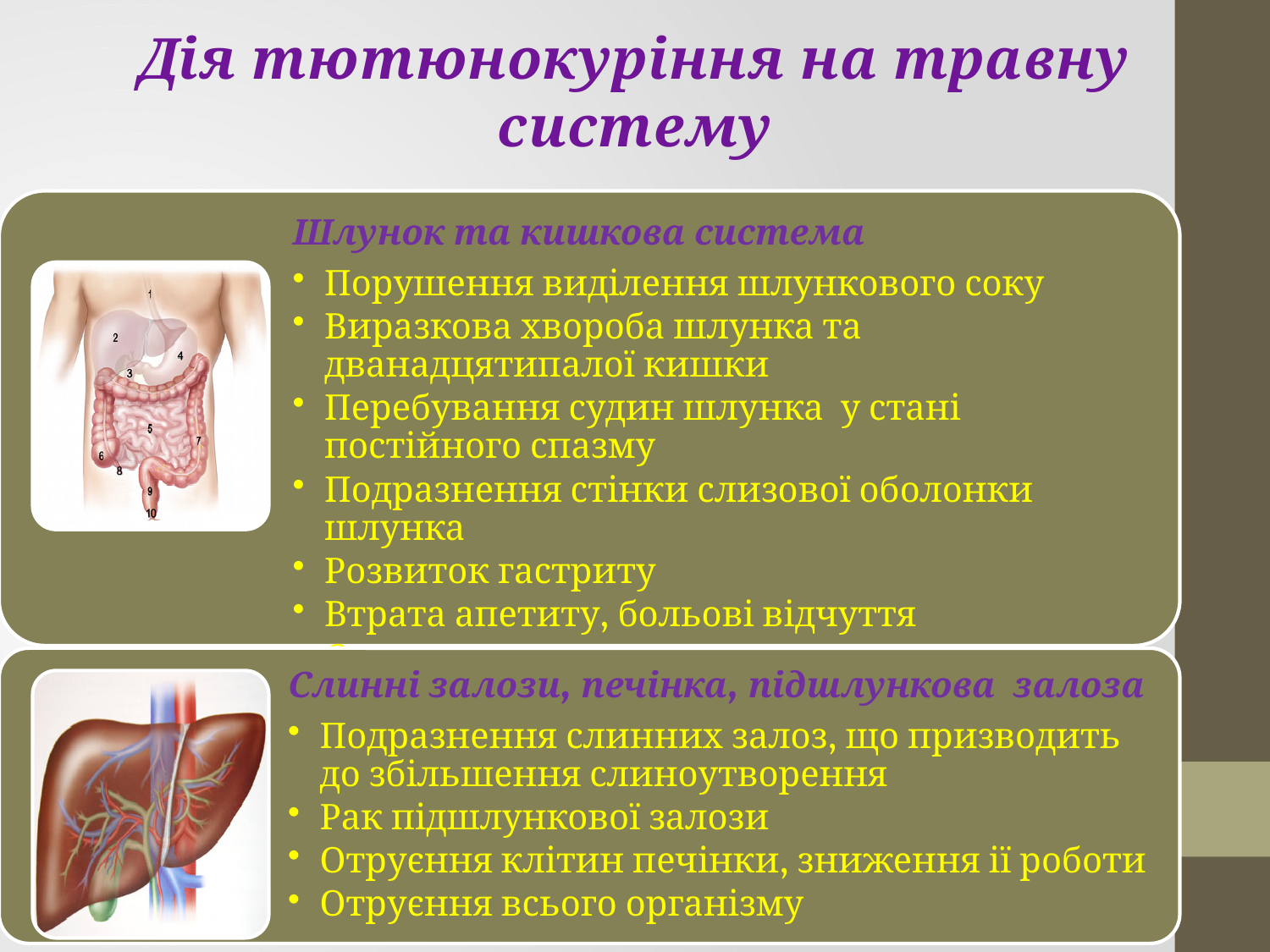

Дія тютюнокуріння на травну систему
Шлунок та кишкова система
Порушення виділення шлункового соку
Виразкова хвороба шлунка та дванадцятипалої кишки
Перебування судин шлунка  у стані постійного спазму
Подразнення стінки слизової оболонки шлунка
Розвиток гастриту
Втрата апетиту, больові відчуття
Спиричинення раку

Слинні залози, печінка, підшлункова  залоза
Подразнення слинних залоз, що призводить до збільшення слиноутворення
Рак підшлункової залози
Отруєння клітин печінки, зниження ії роботи
Отруєння всього організму